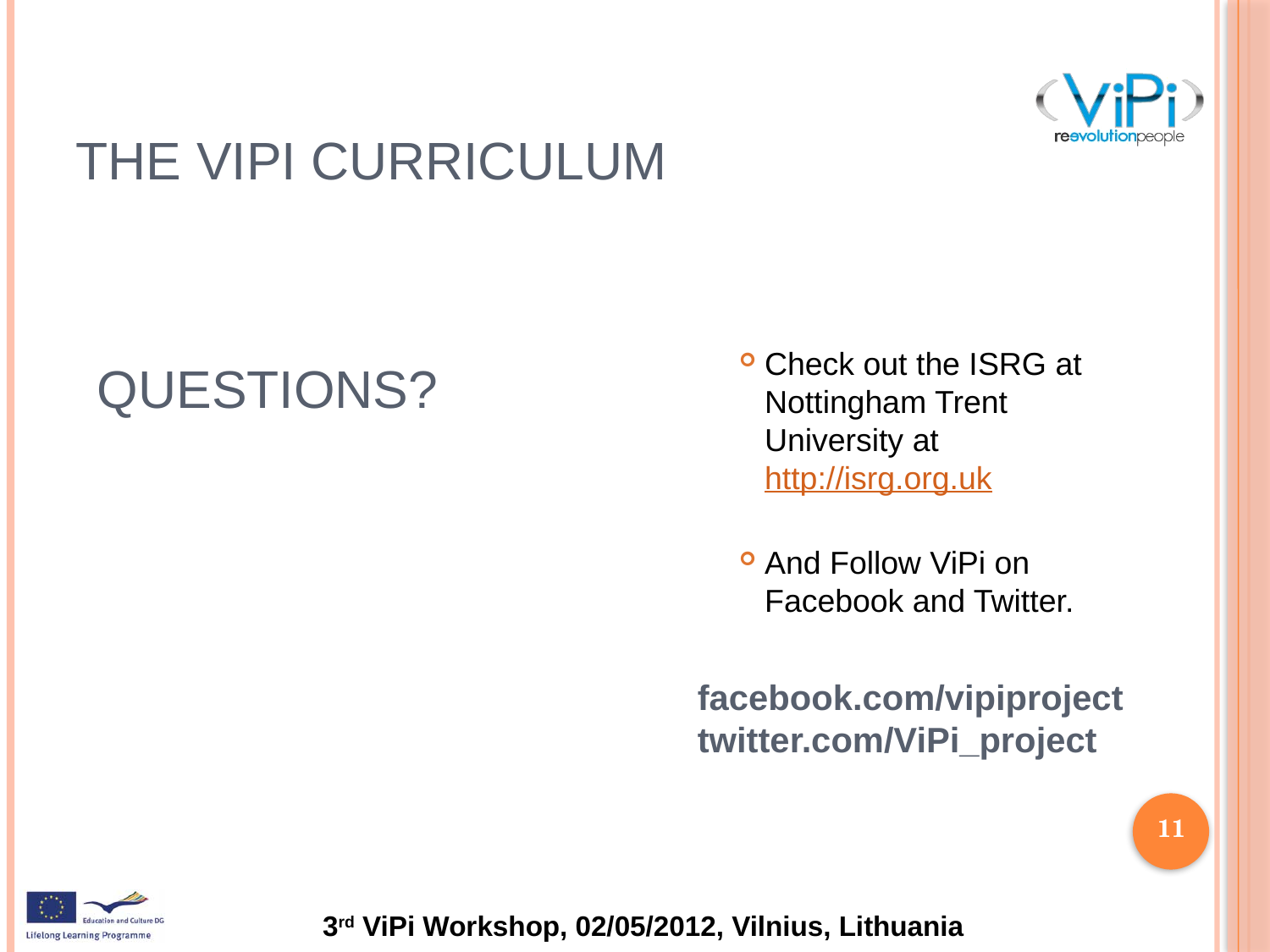

# The ViPi Curriculum
Questions?

Check out the ISRG at Nottingham Trent University at http://isrg.org.uk

And Follow ViPi on Facebook and Twitter.
facebook.com/vipiproject
twitter.com/ViPi_project
11